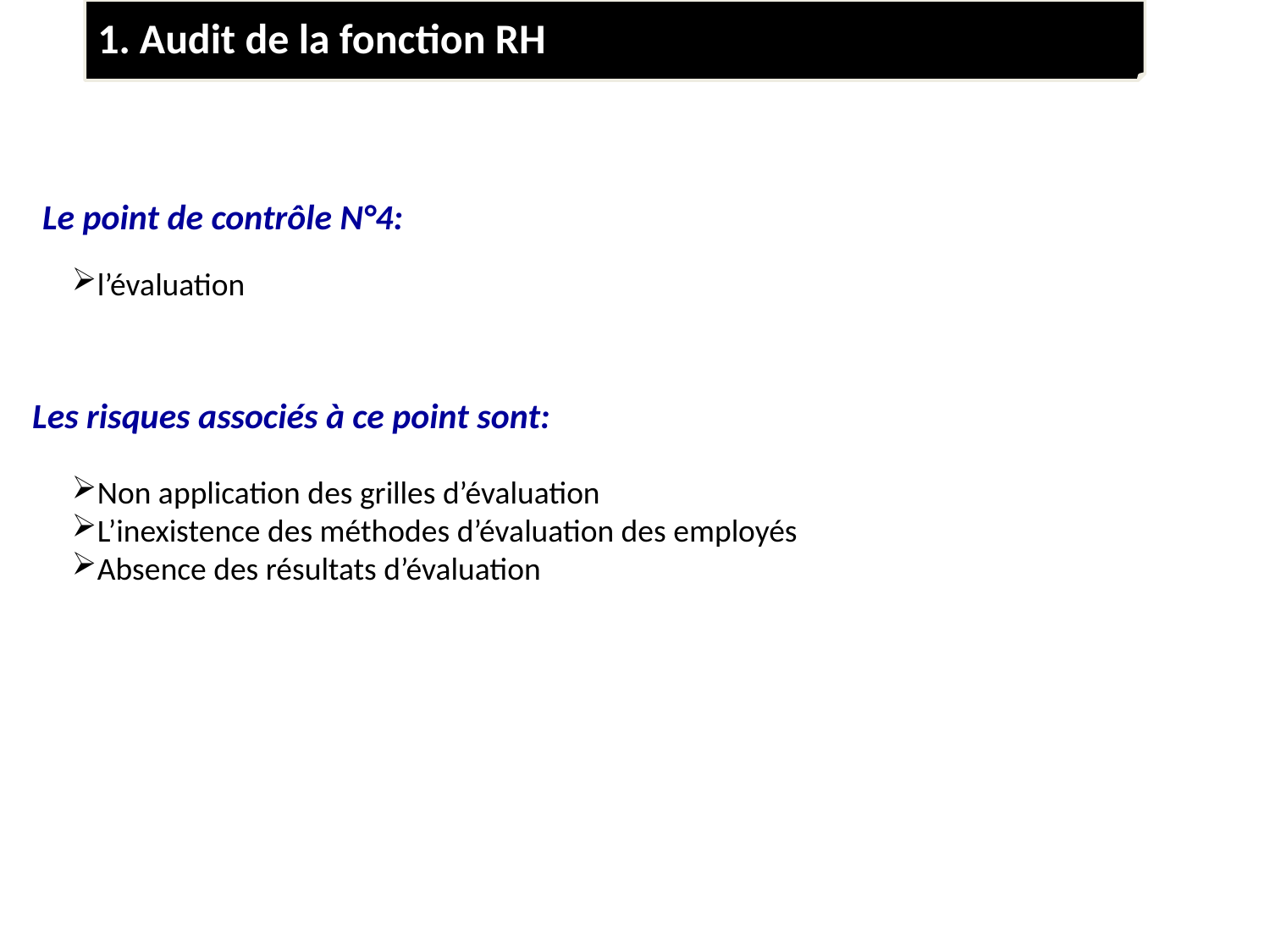

1. Audit de la fonction RH
Le point de contrôle N°4:
l’évaluation
Les risques associés à ce point sont:
Non application des grilles d’évaluation
L’inexistence des méthodes d’évaluation des employés
Absence des résultats d’évaluation